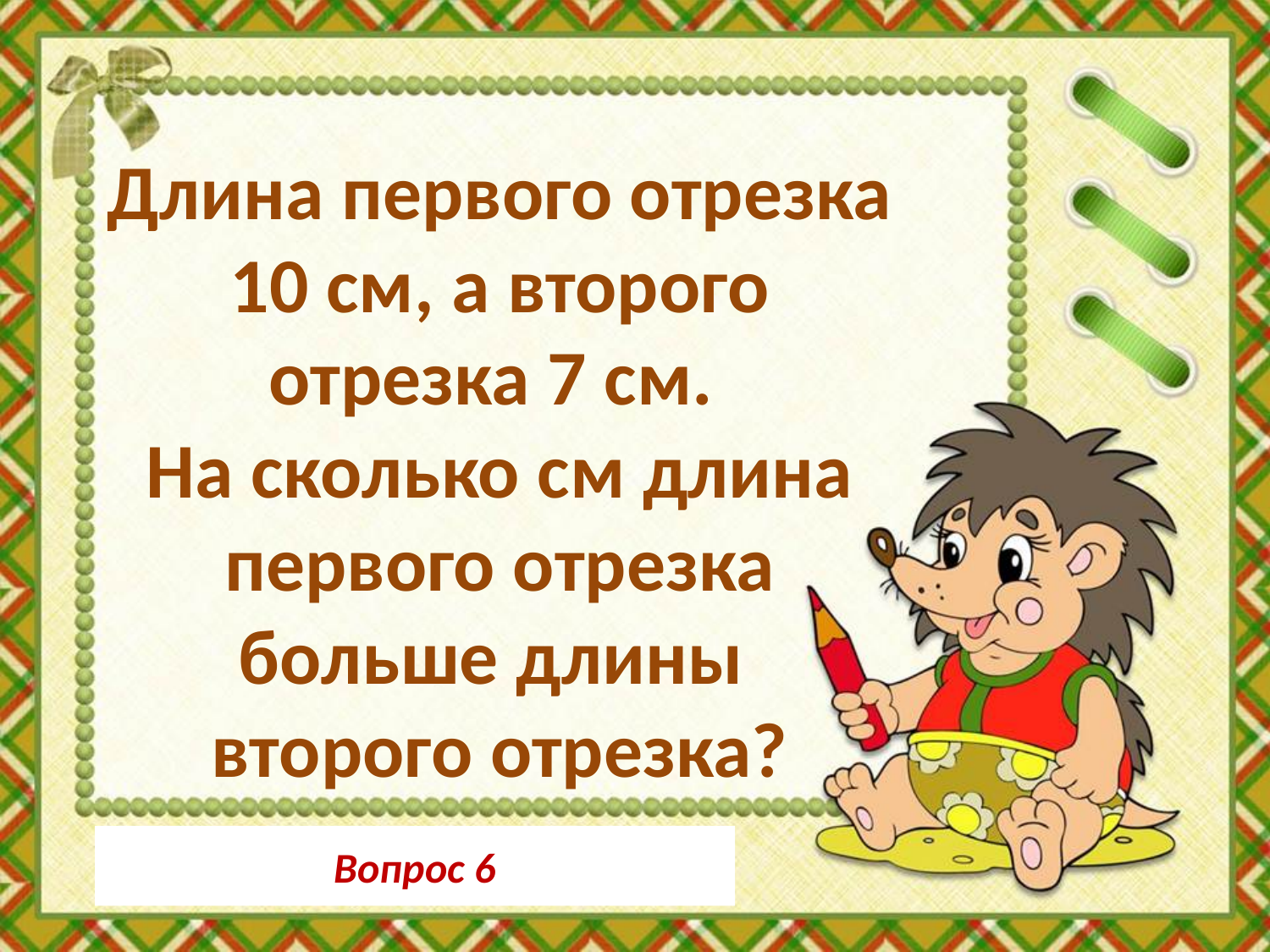

Длина первого отрезка 10 см, а второго отрезка 7 см.
На сколько см длина первого отрезка больше длины
второго отрезка?
Вопрос 6